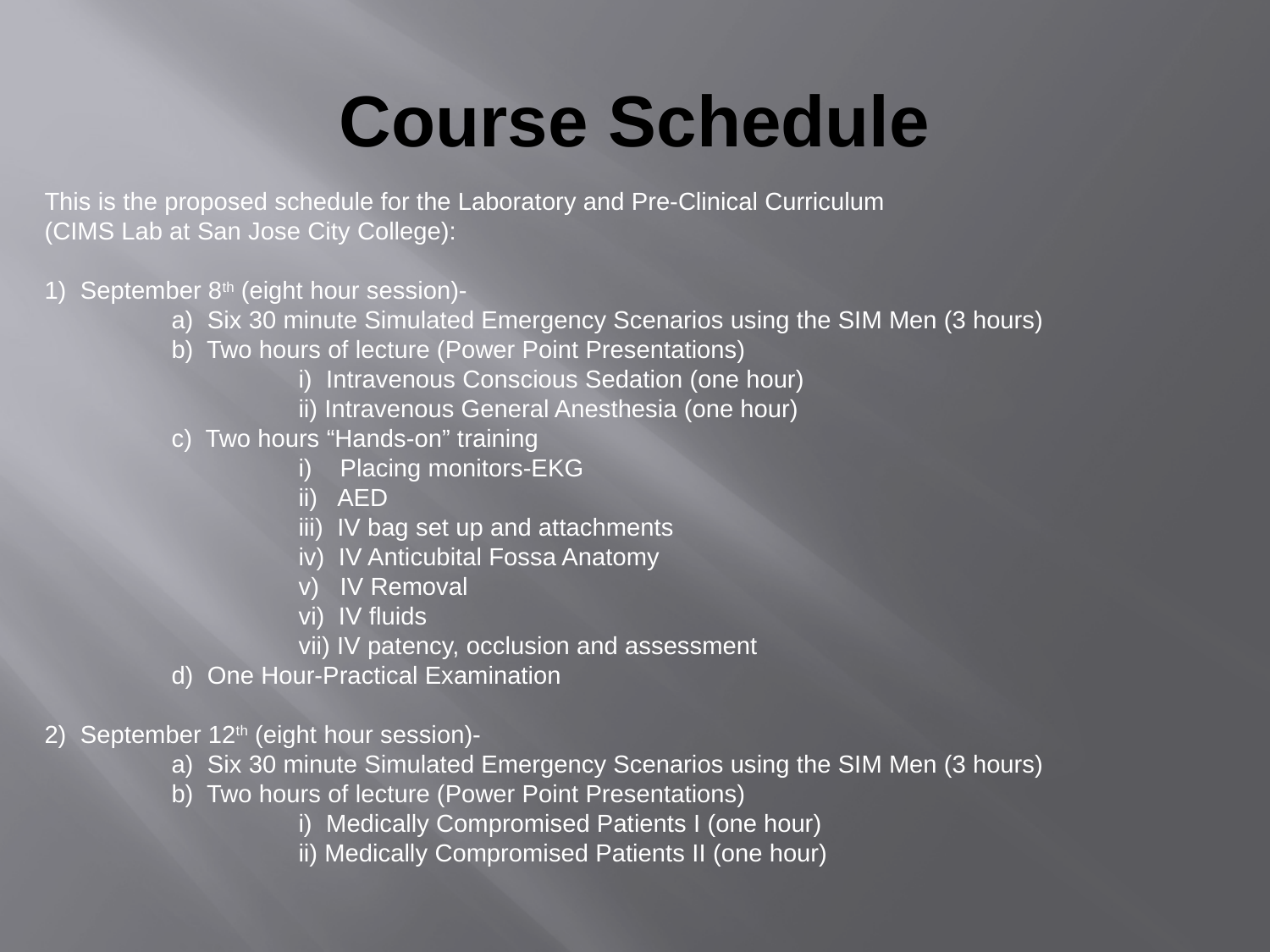

# Course Schedule
This is the proposed schedule for the Laboratory and Pre-Clinical Curriculum
(CIMS Lab at San Jose City College):

1)  September 8th (eight hour session)-
	a)  Six 30 minute Simulated Emergency Scenarios using the SIM Men (3 hours)
	b)  Two hours of lecture (Power Point Presentations)
		i)  Intravenous Conscious Sedation (one hour)
		ii) Intravenous General Anesthesia (one hour)
	c)  Two hours “Hands-on” training
		i)    Placing monitors-EKG
		ii)   AED
		iii)  IV bag set up and attachments
		iv)  IV Anticubital Fossa Anatomy
		v)   IV Removal
		vi)  IV fluids
		vii) IV patency, occlusion and assessment
	d)  One Hour-Practical Examination

2)  September 12th (eight hour session)-
	a)  Six 30 minute Simulated Emergency Scenarios using the SIM Men (3 hours)
	b)  Two hours of lecture (Power Point Presentations)
		i)  Medically Compromised Patients I (one hour)
		ii) Medically Compromised Patients II (one hour)